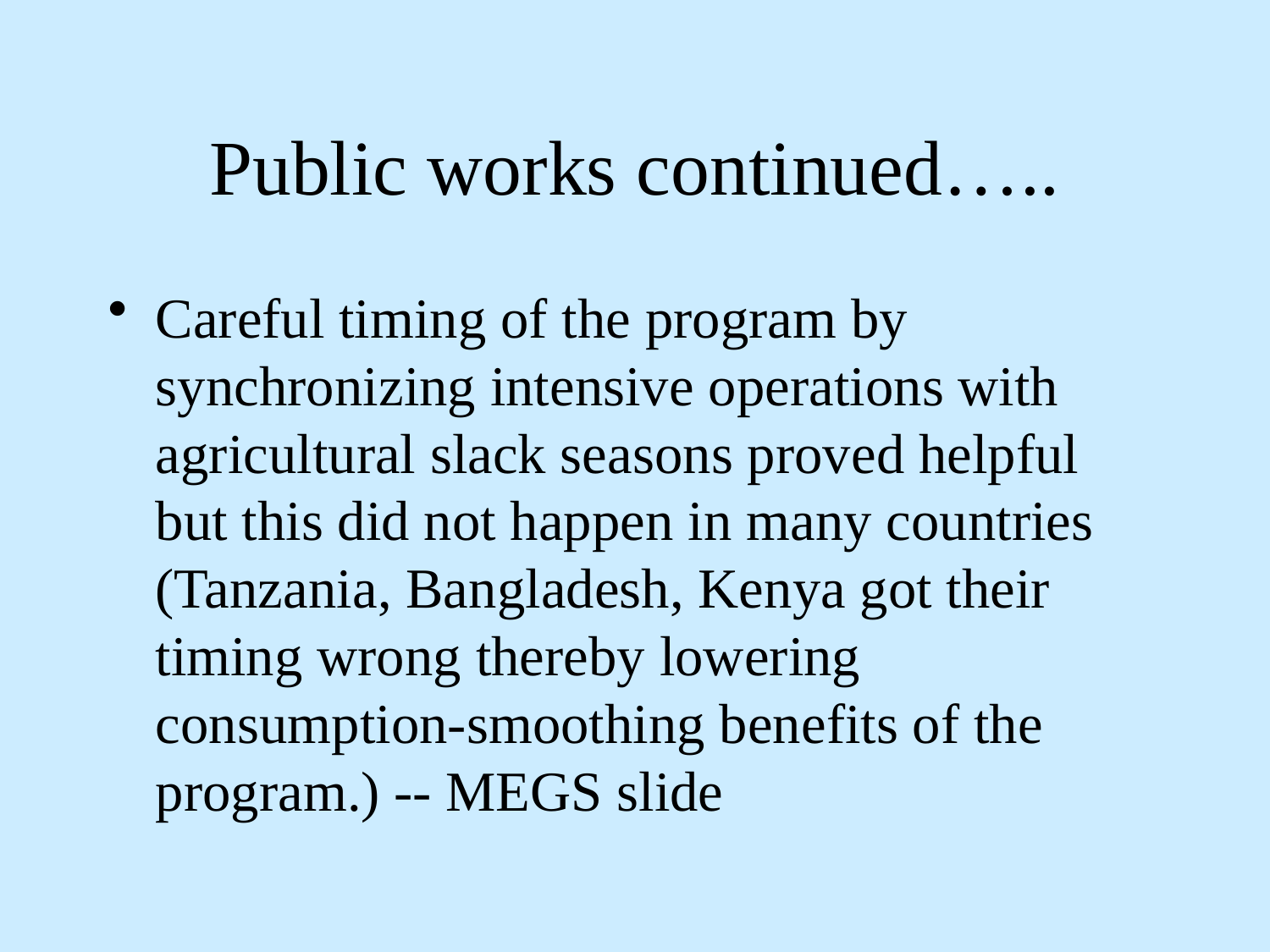

# Public works continued…..
Careful timing of the program by synchronizing intensive operations with  agricultural slack seasons proved helpful but this did not happen in many countries (Tanzania, Bangladesh, Kenya got their timing wrong thereby lowering consumption-smoothing benefits of the program.) -- MEGS slide